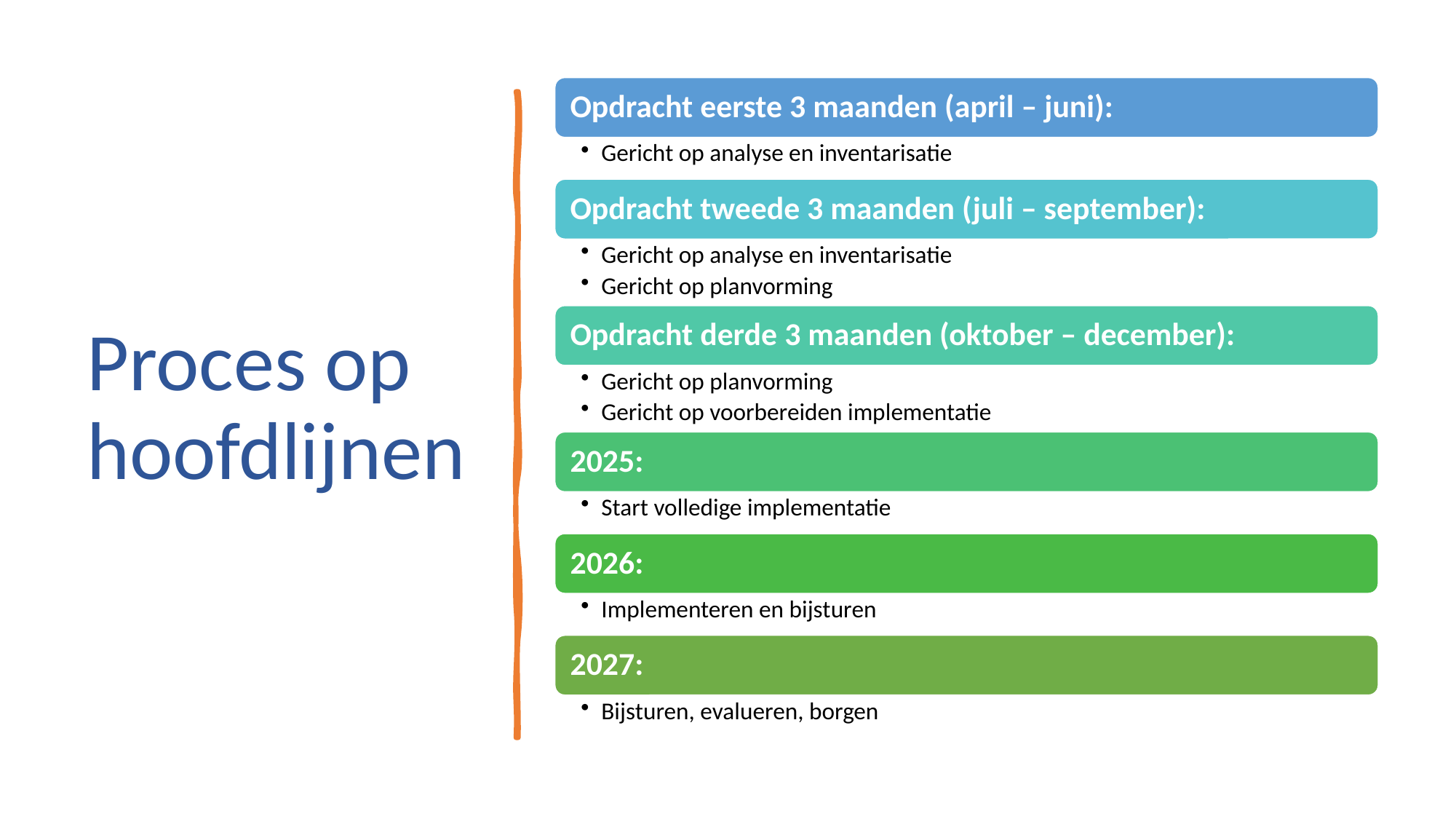

Opdracht eerste 3 maanden (april – juni):
Gericht op analyse en inventarisatie
Opdracht tweede 3 maanden (juli – september):
Gericht op analyse en inventarisatie
Gericht op planvorming
Opdracht derde 3 maanden (oktober – december):
Gericht op planvorming
Gericht op voorbereiden implementatie
2025:
Start volledige implementatie
2026:
Implementeren en bijsturen
2027:
Bijsturen, evalueren, borgen
# Proces op hoofdlijnen